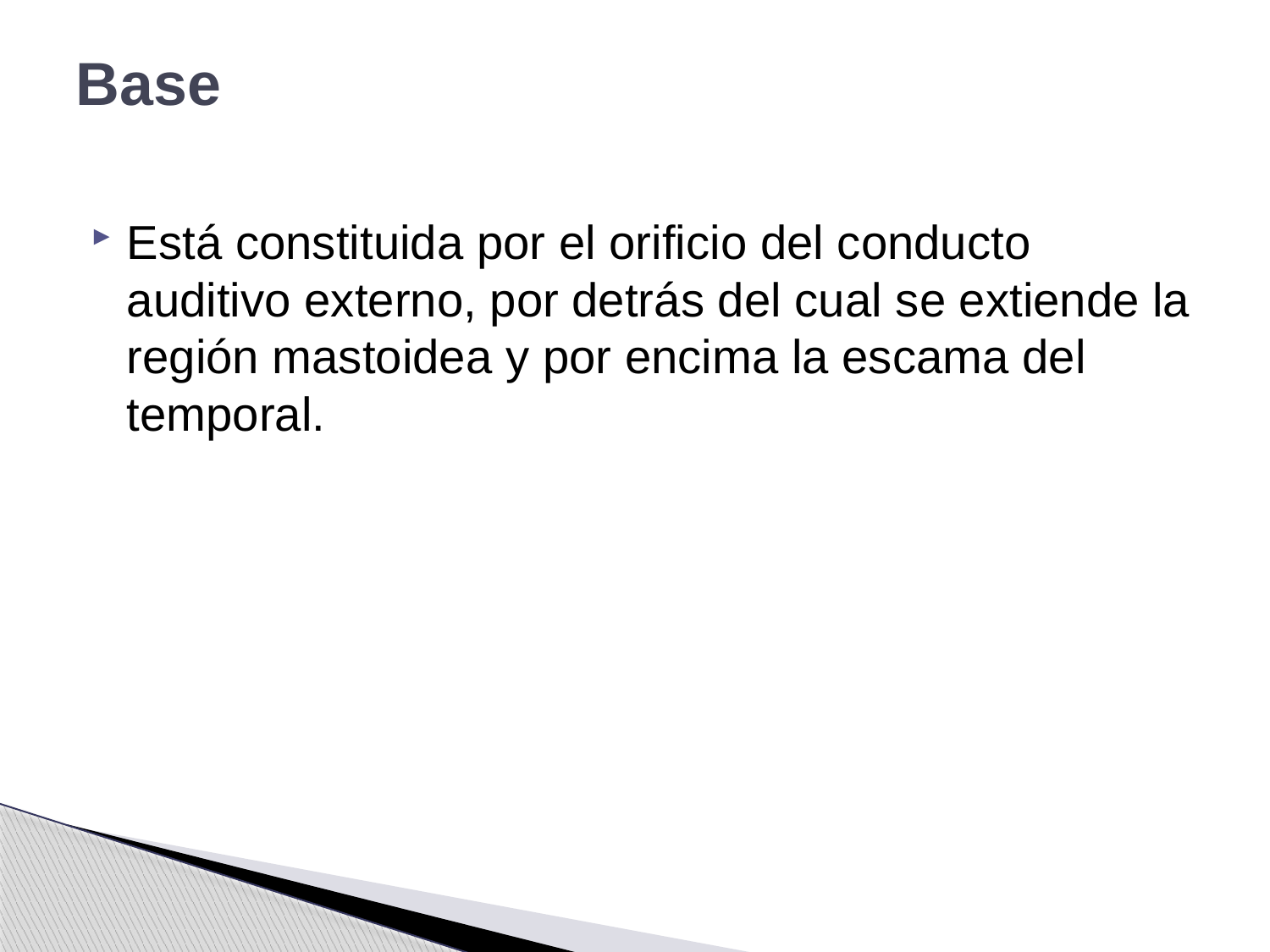

# Base
Está constituida por el orificio del conducto auditivo externo, por detrás del cual se extiende la región mastoidea y por encima la escama del temporal.